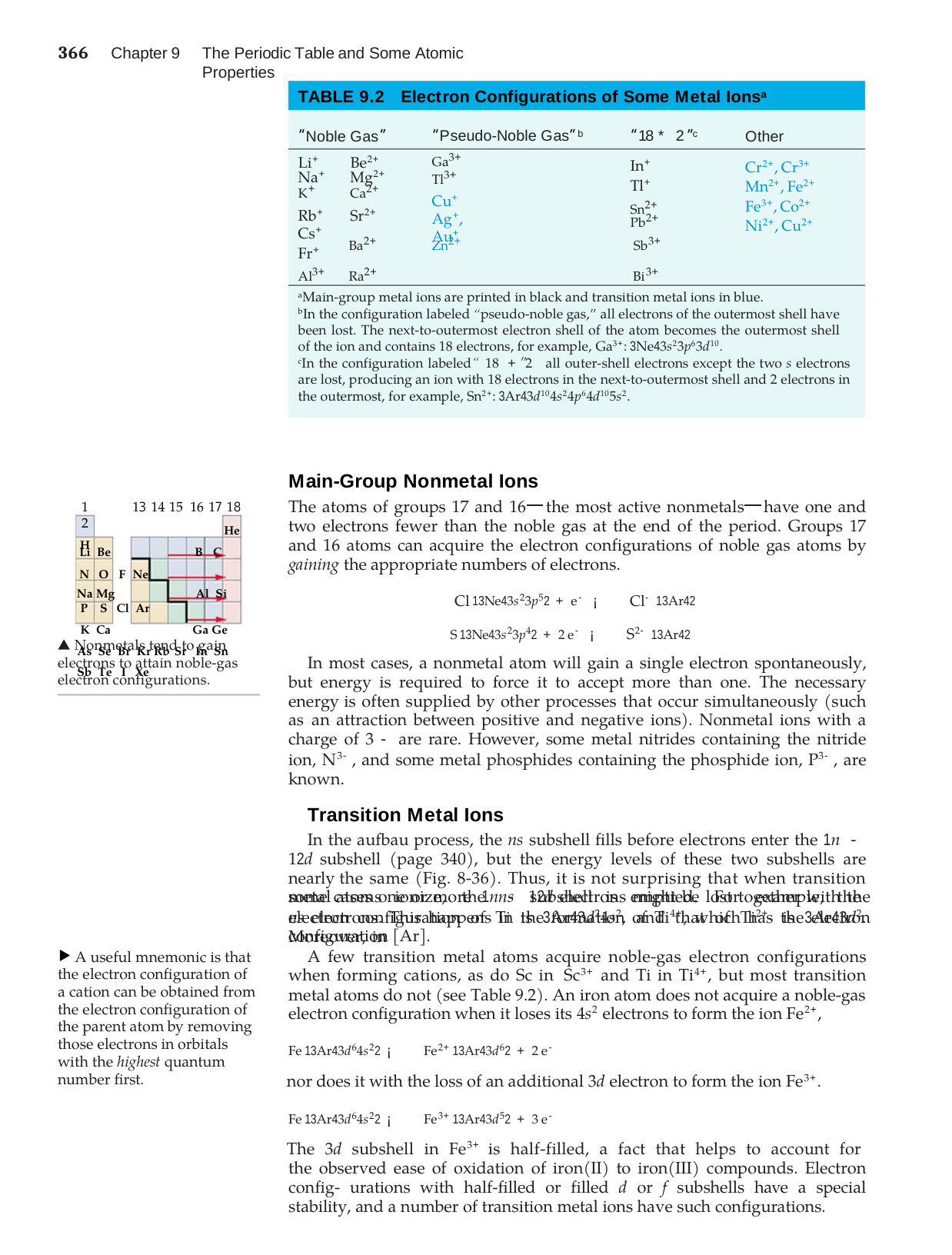

366	Chapter 9
The Periodic Table and Some Atomic Properties
TABLE 9.2	Electron Configurations of Some Metal Ionsa
Pseudo-Noble Gas  b
Ga3+ Tl3+
Cu+
Ag+, Au+
18 * 2  c
In+
Tl+ Sn2+
Pb2+
Noble Gas
Other
Cr2+, Cr3+ Mn2+, Fe2+ Fe3+, Co2+ Ni2+, Cu2+

Li+	Be2+
Na+	Mg2+
K+	Ca2+
Rb+	Sr2+
Cs+
Fr+ Al3+
| Ba2+ | Zn2+ | Sb3+ |
| --- | --- | --- |
| Ra2+ |  | Bi3+ |
aMain-group metal ions are printed in black and transition metal ions in blue.
bIn the configuration labeled   pseudo-noble gas,   all electrons of the outermost shell have been lost. The next-to-outermost electron shell of the atom becomes the outermost shell of the ion and contains 18 electrons, for example, Ga3+: 3Ne43s23p63d10.
cIn the configuration labeled   18  +  2   all outer-shell electrons except the two s electrons are lost, producing an ion with 18 electrons in the next-to-outermost shell and 2 electrons in the outermost, for example, Sn2+: 3Ar43d104s24p64d105s2.

Main-Group Nonmetal Ions
The atoms of groups 17 and 16    the most active nonmetals    have one and two electrons fewer than the noble gas at the end of the period. Groups 17 and 16 atoms can acquire the electron configurations of noble gas atoms by gaining the appropriate numbers of electrons.
 Cl 13Ne43s23p52  +  e-  ¡   Cl- 13Ar42
 S 13Ne43s23p42  +  2 e-  ¡   S2- 13Ar42
In most cases, a nonmetal atom will gain a single electron spontaneously, but energy is required to force it to accept more than one. The necessary energy is often supplied by other processes that occur simultaneously (such as an attraction between positive and negative ions). Nonmetal ions with a charge of 3 - are rare. However, some metal nitrides containing the nitride ion, N3-, and some metal phosphides containing the phosphide ion, P3-, are known.
Transition Metal Ions
In the aufbau process, the ns subshell fills before electrons enter the 1n  -  12d subshell (page 340), but the energy levels of these two subshells are nearly the same (Fig. 8-36). Thus, it is not surprising that when transition metal atoms  ionize,   the  ns   subshell  is  emptied.   For   example,  the  electron configuration of Ti is 3Ar43d24s2, and that of Ti2+  is 3Ar43d2. Moreover, in
13 14 15  16 17 18
He Li  Be	B   C   N   O   F  Ne
Na Mg	Al  Si   P    S   Cl  Ar
K  Ca	Ga Ge As  Se  Br  Kr Rb Sr	 In  Sn Sb  Te   I   Xe
1    2
H

 Nonmetals tend to gain electrons to attain noble-gas electron configurations.

some cases one or more  1n  -  12d electrons might be lost together with the ns electrons. This happens in the formation of Ti4+, which has the electron configuration [Ar].
A few transition metal atoms acquire noble-gas electron configurations when forming cations, as do Sc in  Sc3+  and Ti in Ti4+, but most transition metal atoms do not (see Table 9.2). An iron atom does not acquire a noble-gas
electron configuration when it loses its 4s2 electrons to form the ion Fe2+,
Fe 13Ar43d64s22  ¡   Fe2+ 13Ar43d62  +  2 e-
nor does it with the loss of an additional 3d electron to form the ion Fe3+.
Fe 13Ar43d64s22  ¡   Fe3+ 13Ar43d52  +  3 e-
The  3d  subshell  in  Fe3+  is  half-filled,  a  fact  that  helps  to  account  for  the observed ease of oxidation of iron(II) to iron(III) compounds. Electron config- urations with half-filled or filled d or f subshells have a special stability, and a number of transition metal ions have such configurations.
A useful mnemonic is that the electron configuration of a cation can be obtained from the electron configuration of the parent atom by removing those electrons in orbitals with the highest quantum number first.